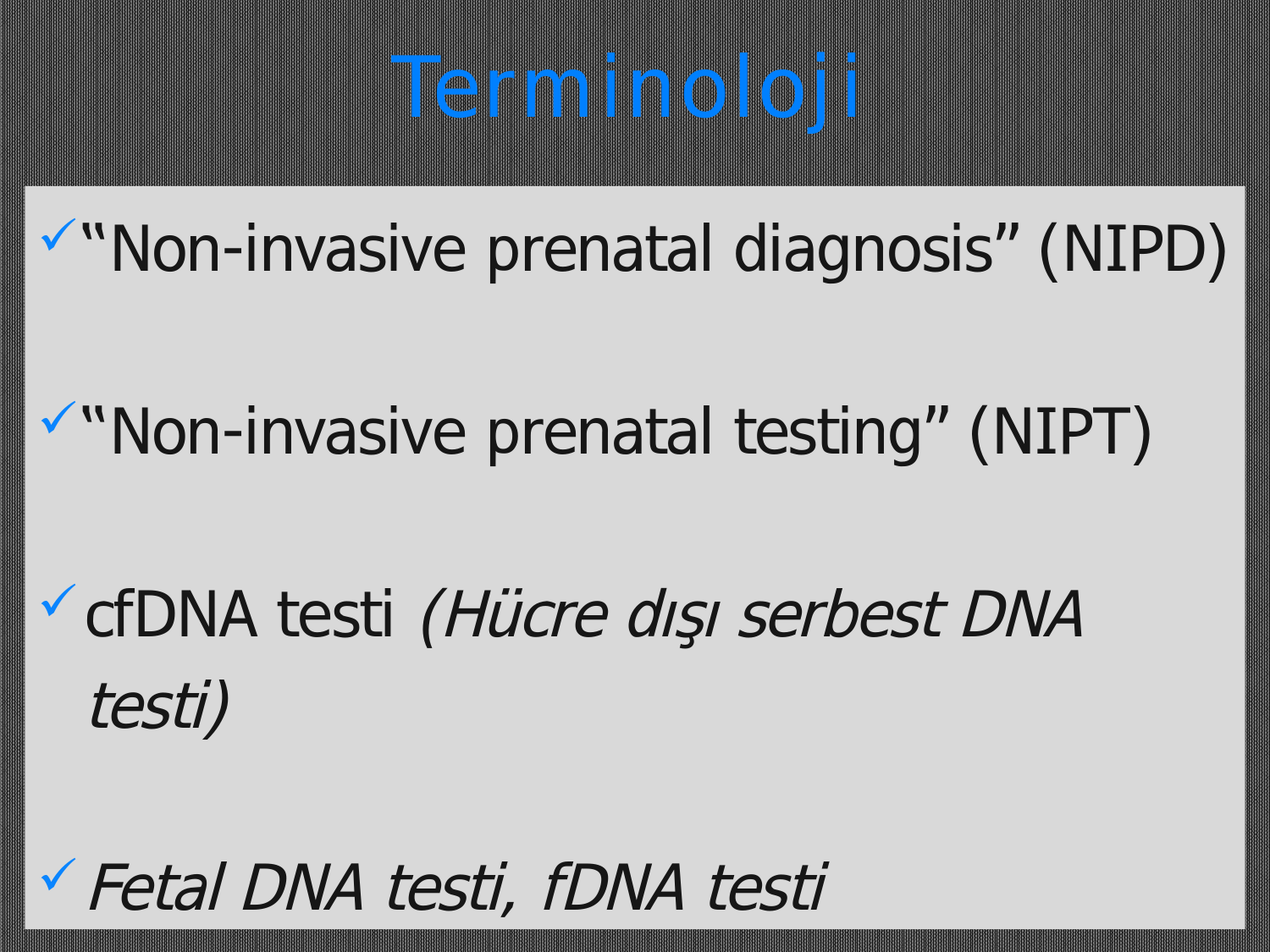

Terminoloji
“Non-invasive prenatal diagnosis” (NIPD)

“Non-invasive prenatal testing” (NIPT)

cfDNA testi (Hücre dışı serbest DNA testi)

Fetal DNA testi, fDNA testi